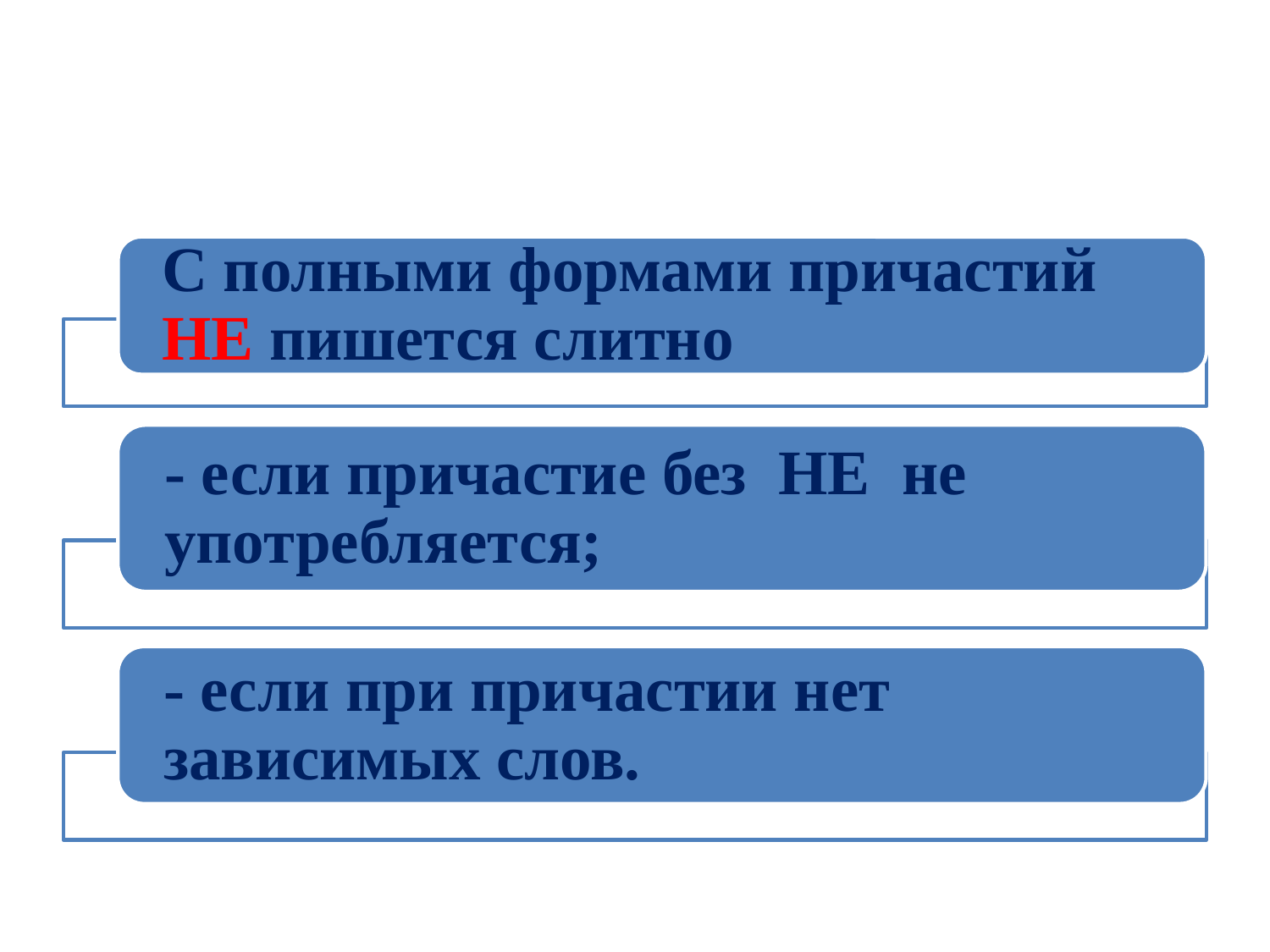

#
С полными формами причастий НЕ пишется слитно
- если причастие без  НЕ  не употребляется;
- если при причастии нет зависимых слов.